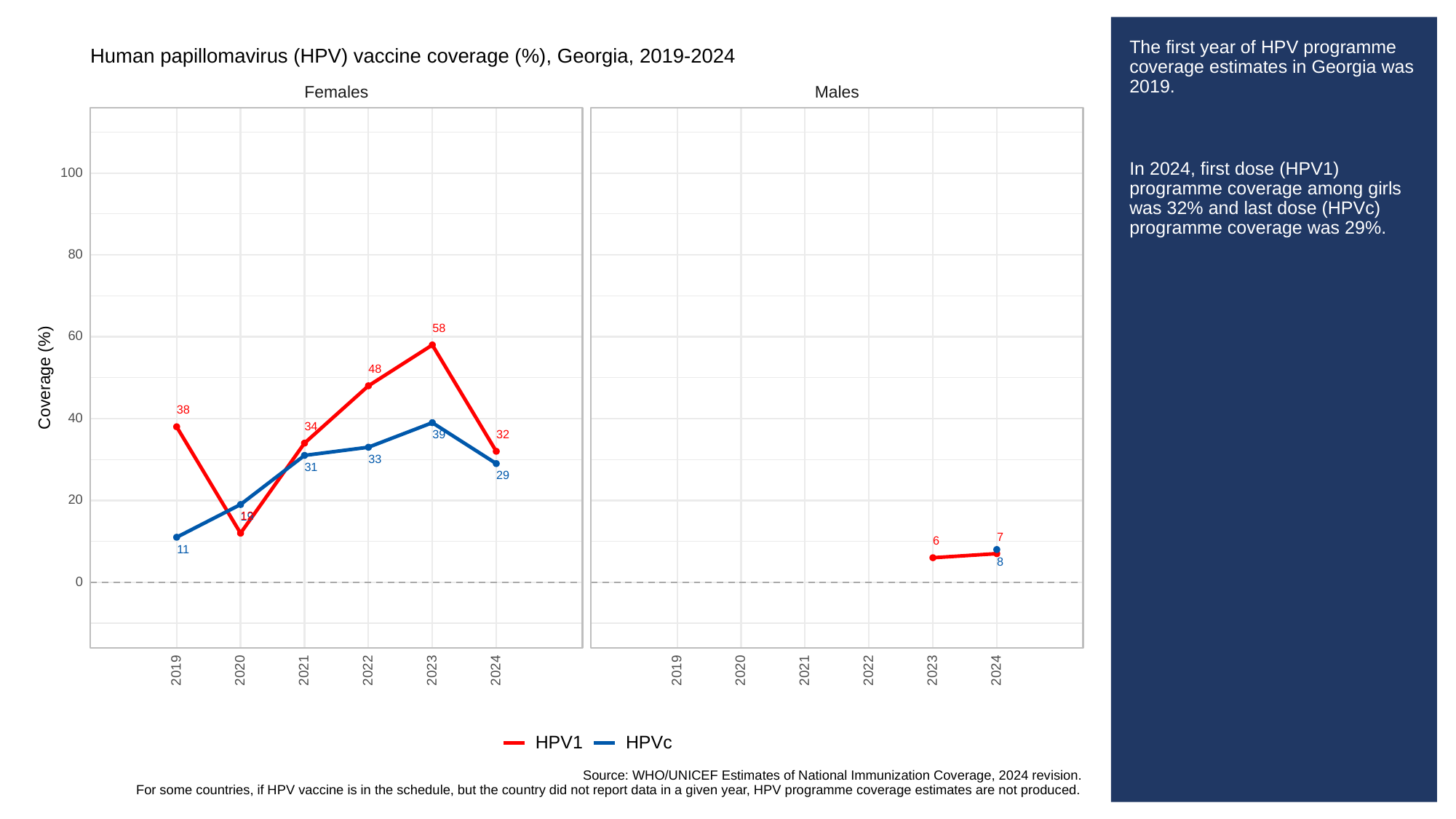

# The first year of HPV programme coverage estimates in Georgia was 2019.

In 2024, first dose (HPV1) programme coverage among girls was 32% and last dose (HPVc) programme coverage was 29%.

Human papillomavirus (HPV) vaccine coverage (%), Georgia, 2019-2024
Females
Males

100

80

58
60

48
Coverage (%)

38
40

34

32
39

33

31
29
20

12
19

7

6

11

8
0

2023
2023
2019
2020
2021
2022
2024
2019
2020
2021
2022
2024
HPVc
HPV1

Source: WHO/UNICEF Estimates of National Immunization Coverage, 2024 revision.
For some countries, if HPV vaccine is in the schedule, but the country did not report data in a given year, HPV programme coverage estimates are not produced.